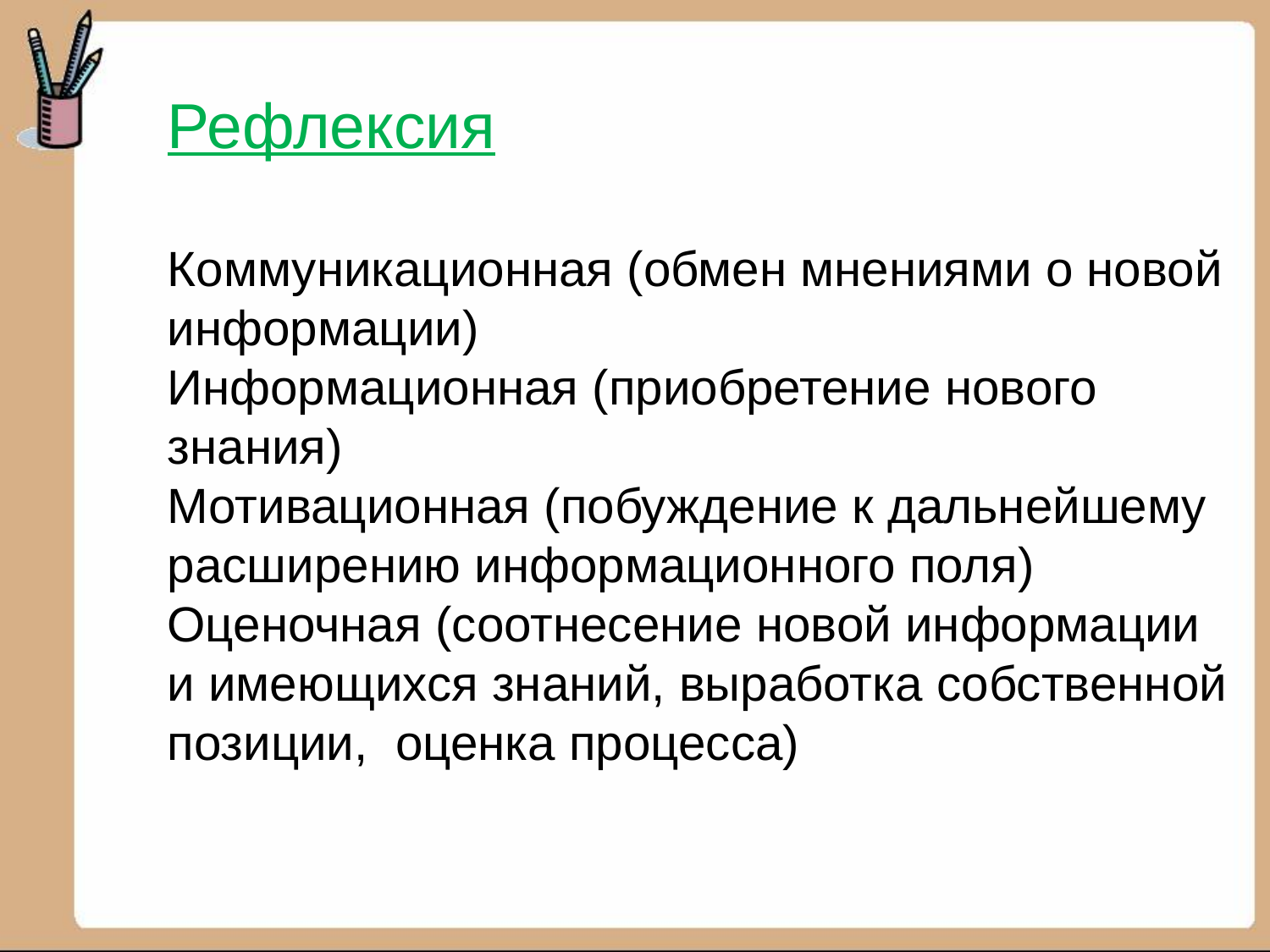

Рефлексия

Коммуникационная (обмен мнениями о новой информации)
Информационная (приобретение нового знания)
Мотивационная (побуждение к дальнейшему расширению информационного поля)
Оценочная (соотнесение новой информации и имеющихся знаний, выработка собственной позиции,  оценка процесса)